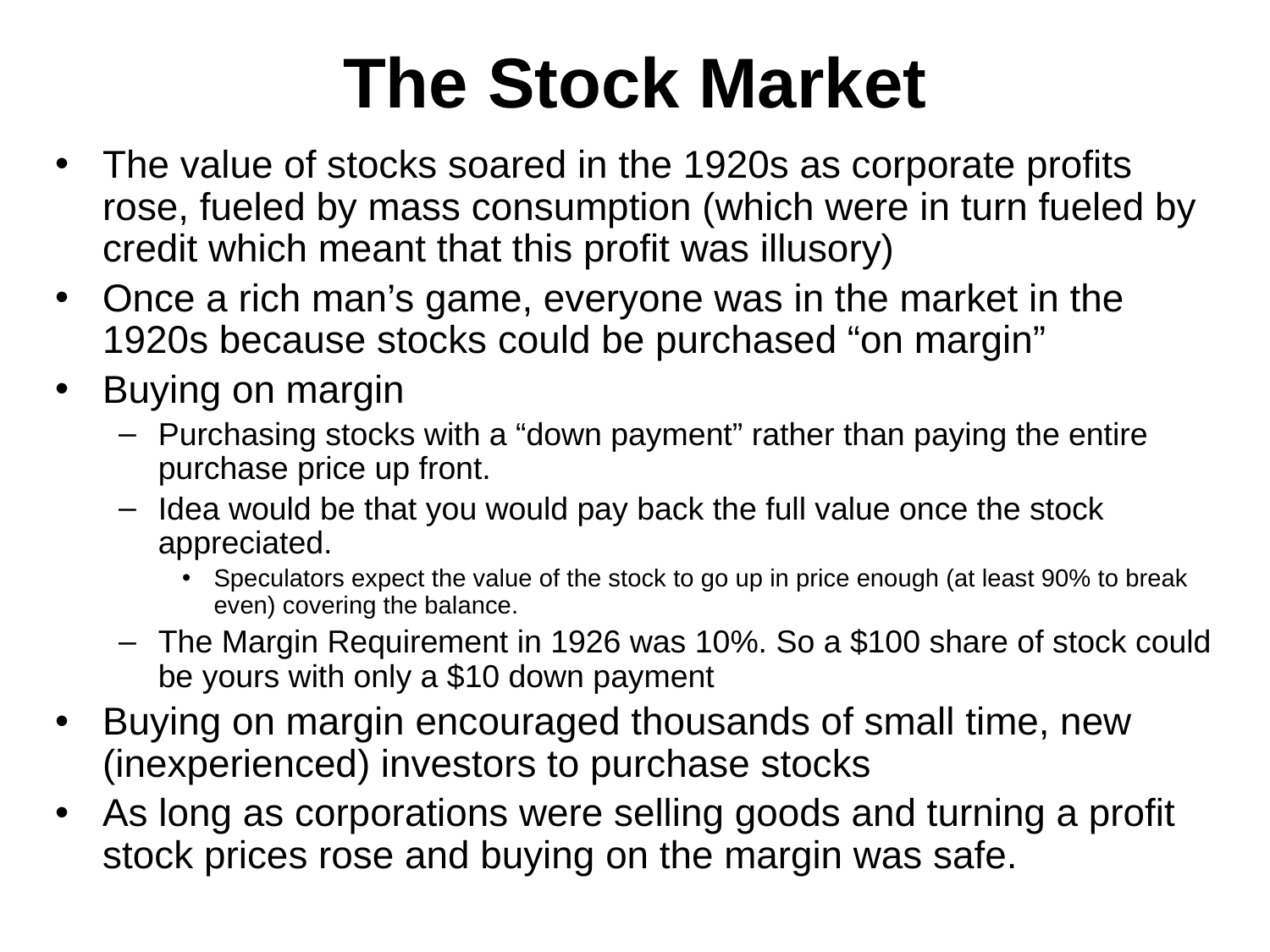

# The Stock Market
The value of stocks soared in the 1920s as corporate profits rose, fueled by mass consumption (which were in turn fueled by credit which meant that this profit was illusory)
Once a rich man’s game, everyone was in the market in the 1920s because stocks could be purchased “on margin”
Buying on margin
Purchasing stocks with a “down payment” rather than paying the entire purchase price up front.
Idea would be that you would pay back the full value once the stock appreciated.
Speculators expect the value of the stock to go up in price enough (at least 90% to break even) covering the balance.
The Margin Requirement in 1926 was 10%. So a $100 share of stock could be yours with only a $10 down payment
Buying on margin encouraged thousands of small time, new (inexperienced) investors to purchase stocks
As long as corporations were selling goods and turning a profit stock prices rose and buying on the margin was safe.